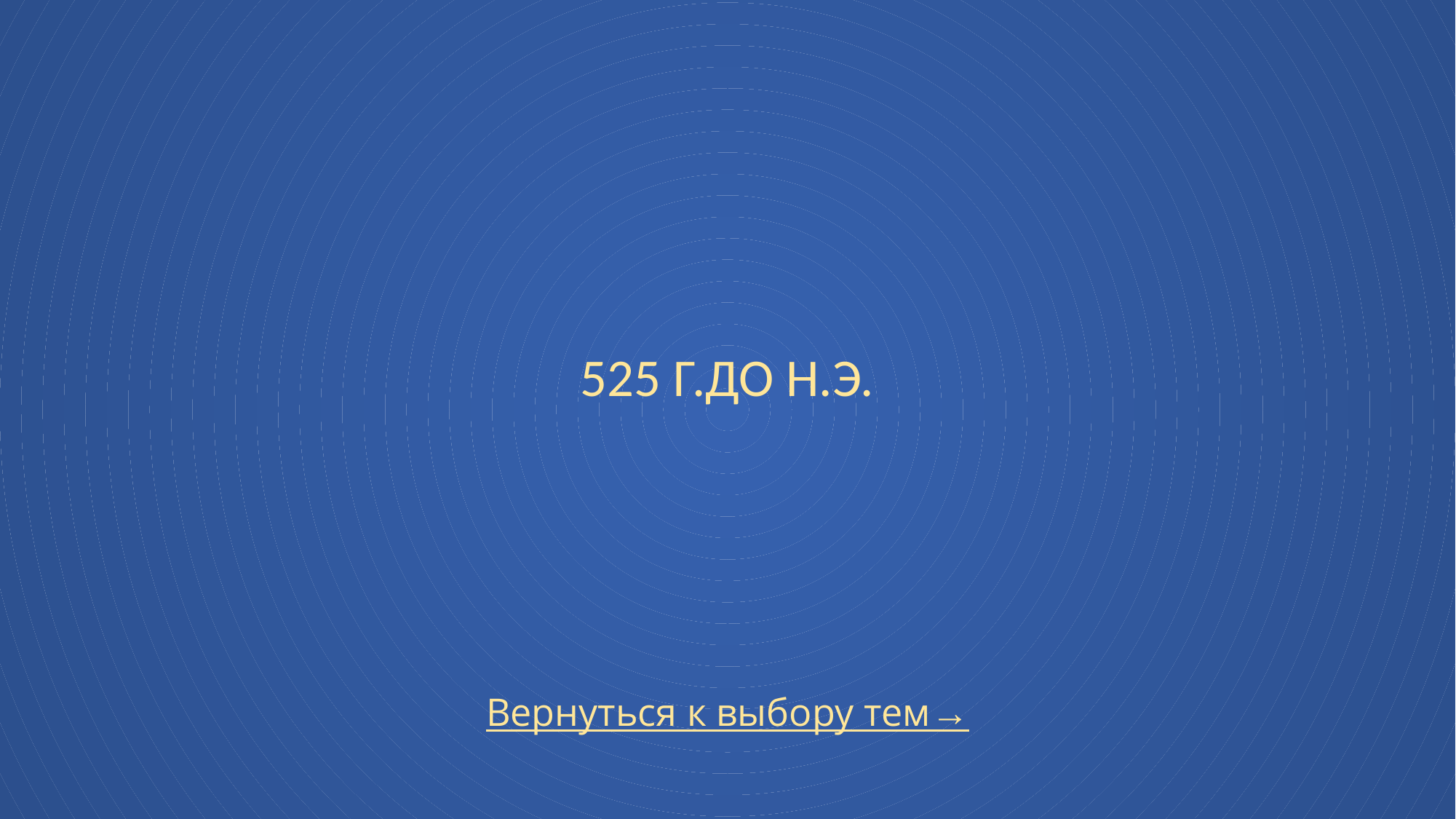

# 525 г.до н.э.
Вернуться к выбору тем→